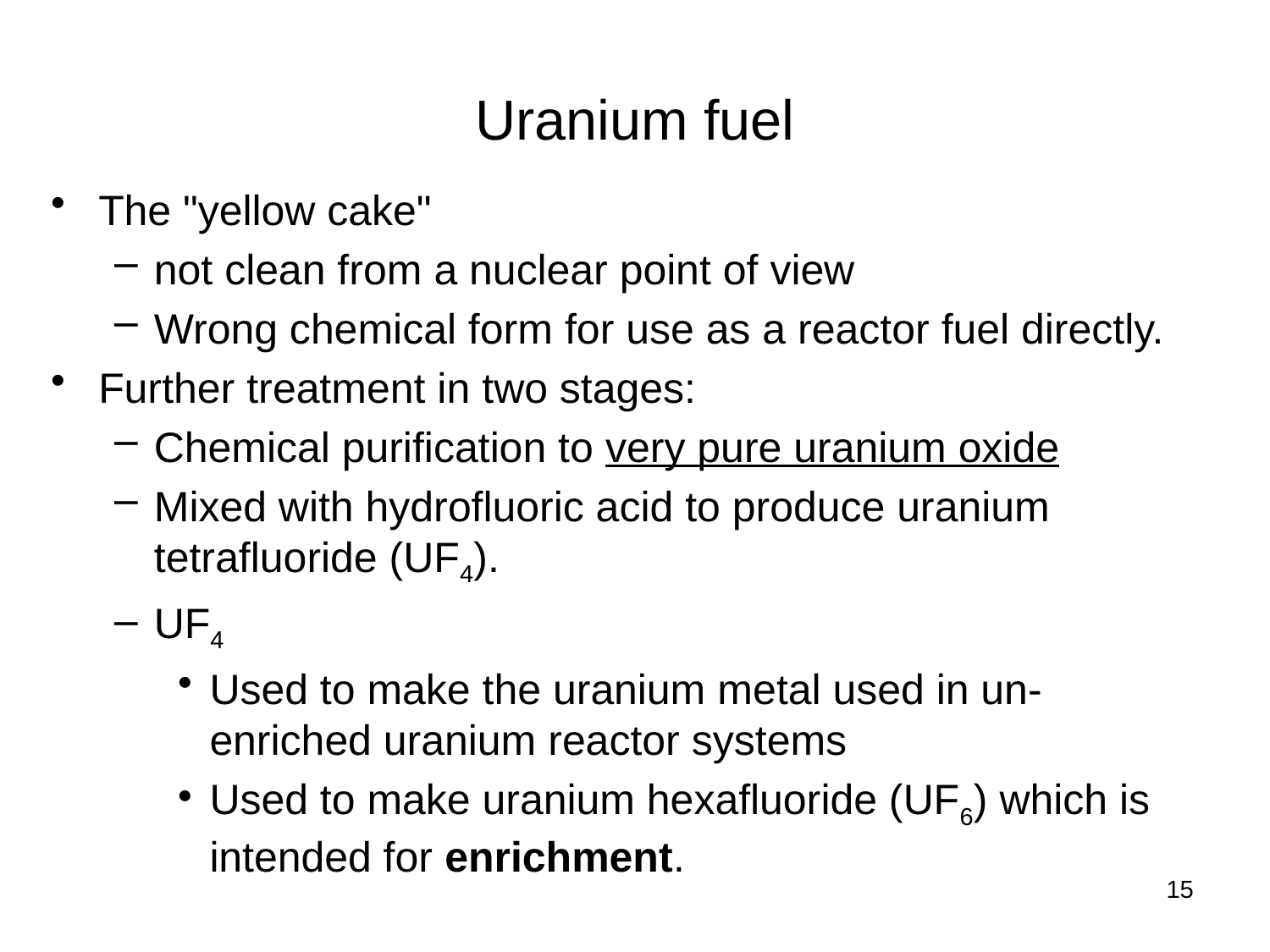

# Uranium fuel
The "yellow cake"
not clean from a nuclear point of view
Wrong chemical form for use as a reactor fuel directly.
Further treatment in two stages:
Chemical purification to very pure uranium oxide
Mixed with hydrofluoric acid to produce uranium tetrafluoride (UF4).
UF4
Used to make the uranium metal used in un-enriched uranium reactor systems
Used to make uranium hexafluoride (UF6) which is intended for enrichment.
15